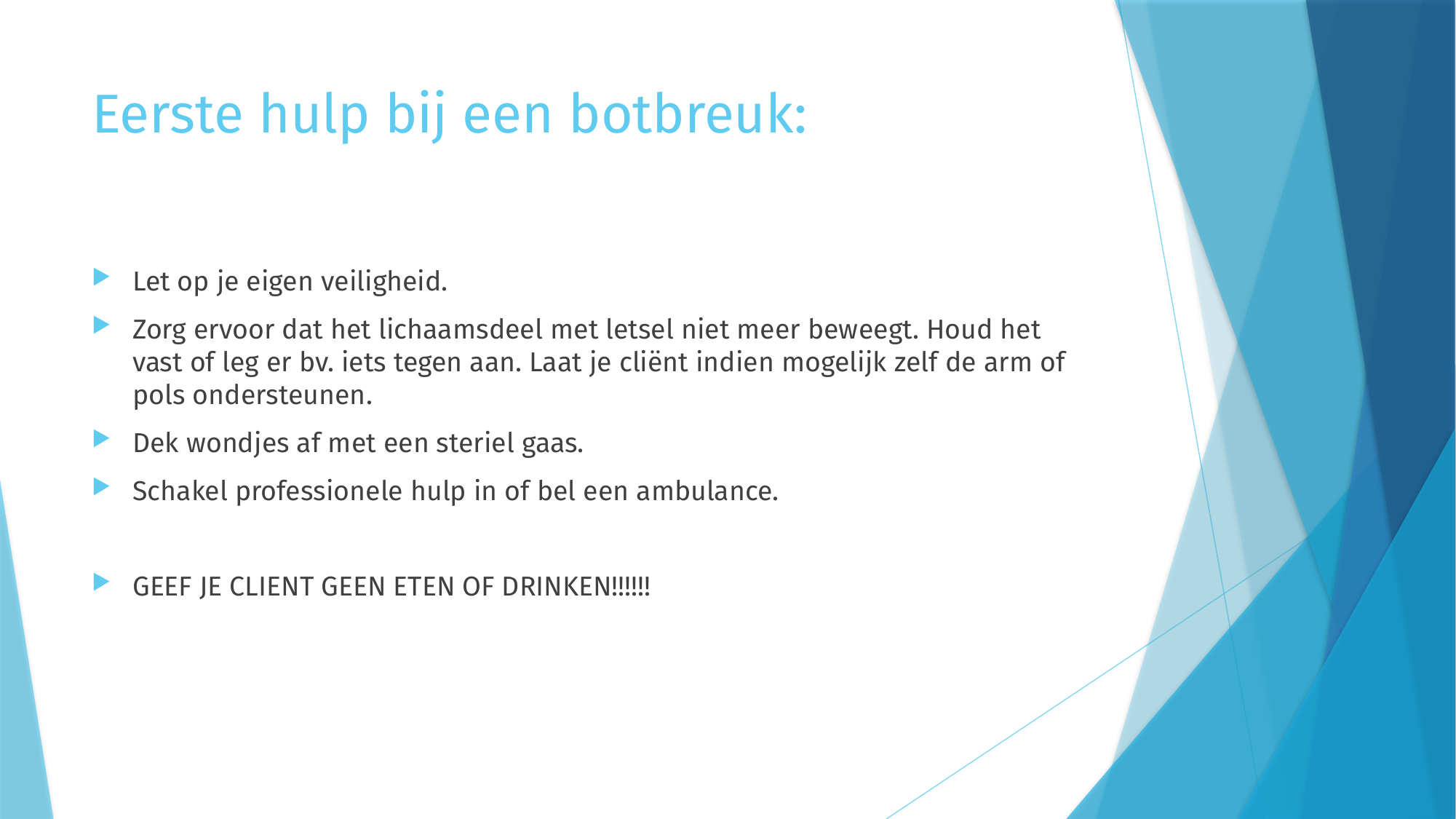

# Eerste hulp bij een botbreuk:
Let op je eigen veiligheid.
Zorg ervoor dat het lichaamsdeel met letsel niet meer beweegt. Houd het vast of leg er bv. iets tegen aan. Laat je cliënt indien mogelijk zelf de arm of pols ondersteunen.
Dek wondjes af met een steriel gaas.
Schakel professionele hulp in of bel een ambulance.

GEEF JE CLIENT GEEN ETEN OF DRINKEN!!!!!!